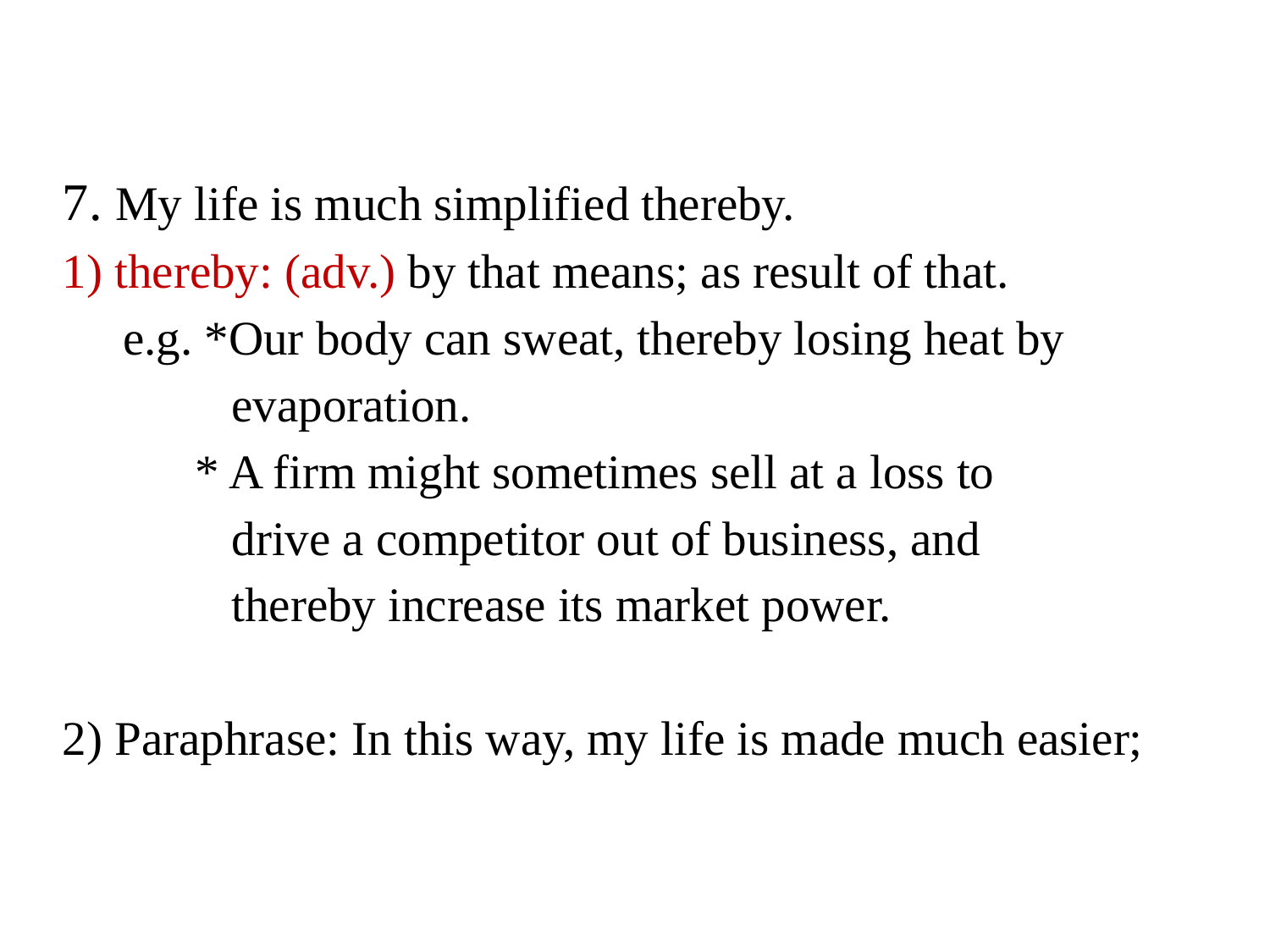

7. My life is much simplified thereby.
1) thereby: (adv.) by that means; as result of that.
     e.g. *Our body can sweat, thereby losing heat by
              evaporation.
           * A firm might sometimes sell at a loss to
              drive a competitor out of business, and
              thereby increase its market power.

2) Paraphrase: In this way, my life is made much easier;